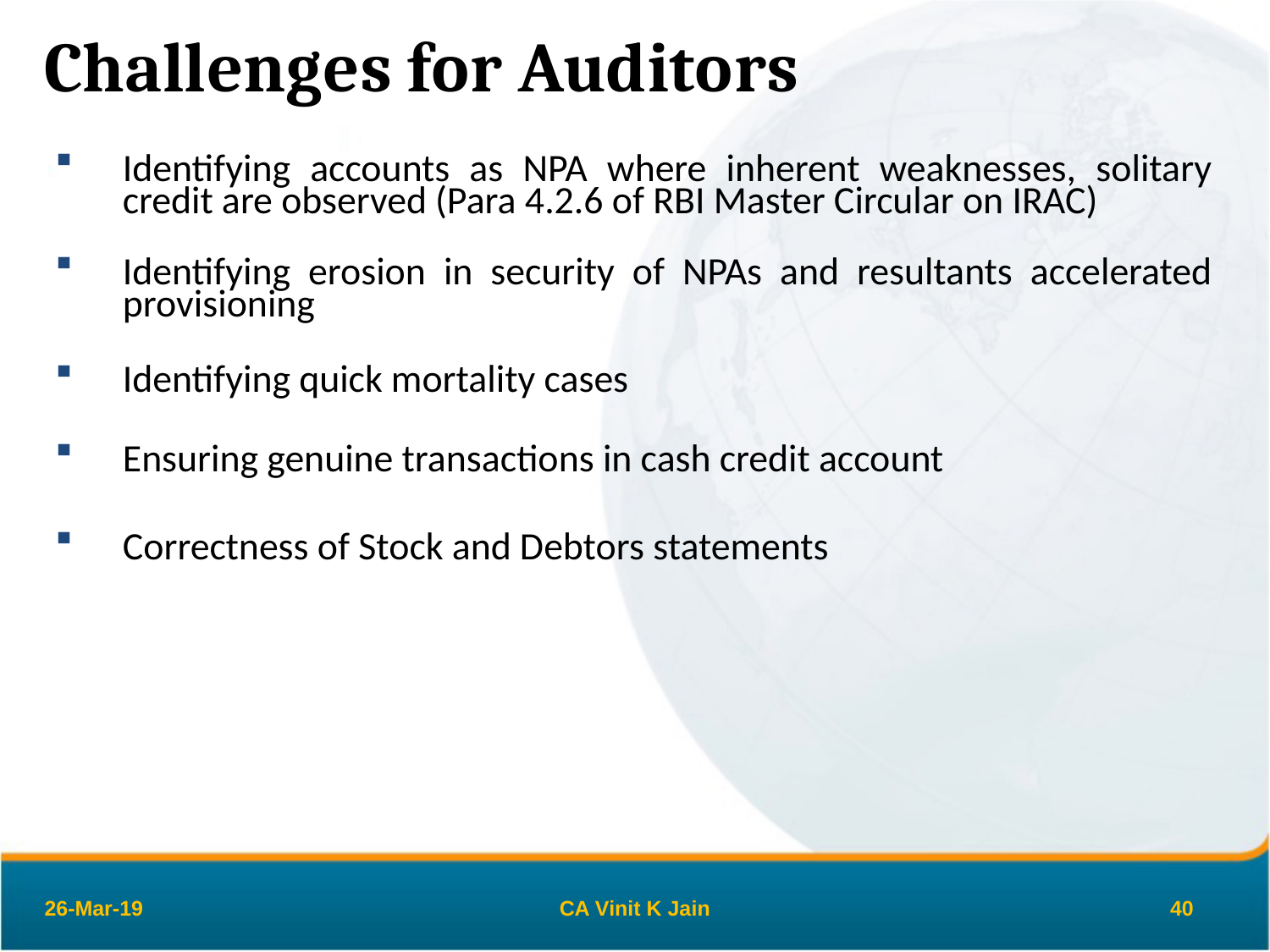

# Challenges for Auditors

Identifying accounts as NPA where inherent weaknesses, solitary credit are observed (Para 4.2.6 of RBI Master Circular on IRAC)

Identifying erosion in security of NPAs and resultants accelerated provisioning

Identifying quick mortality cases

Ensuring genuine transactions in cash credit account

Correctness of Stock and Debtors statements

26-Mar-19
CA Vinit K Jain
40